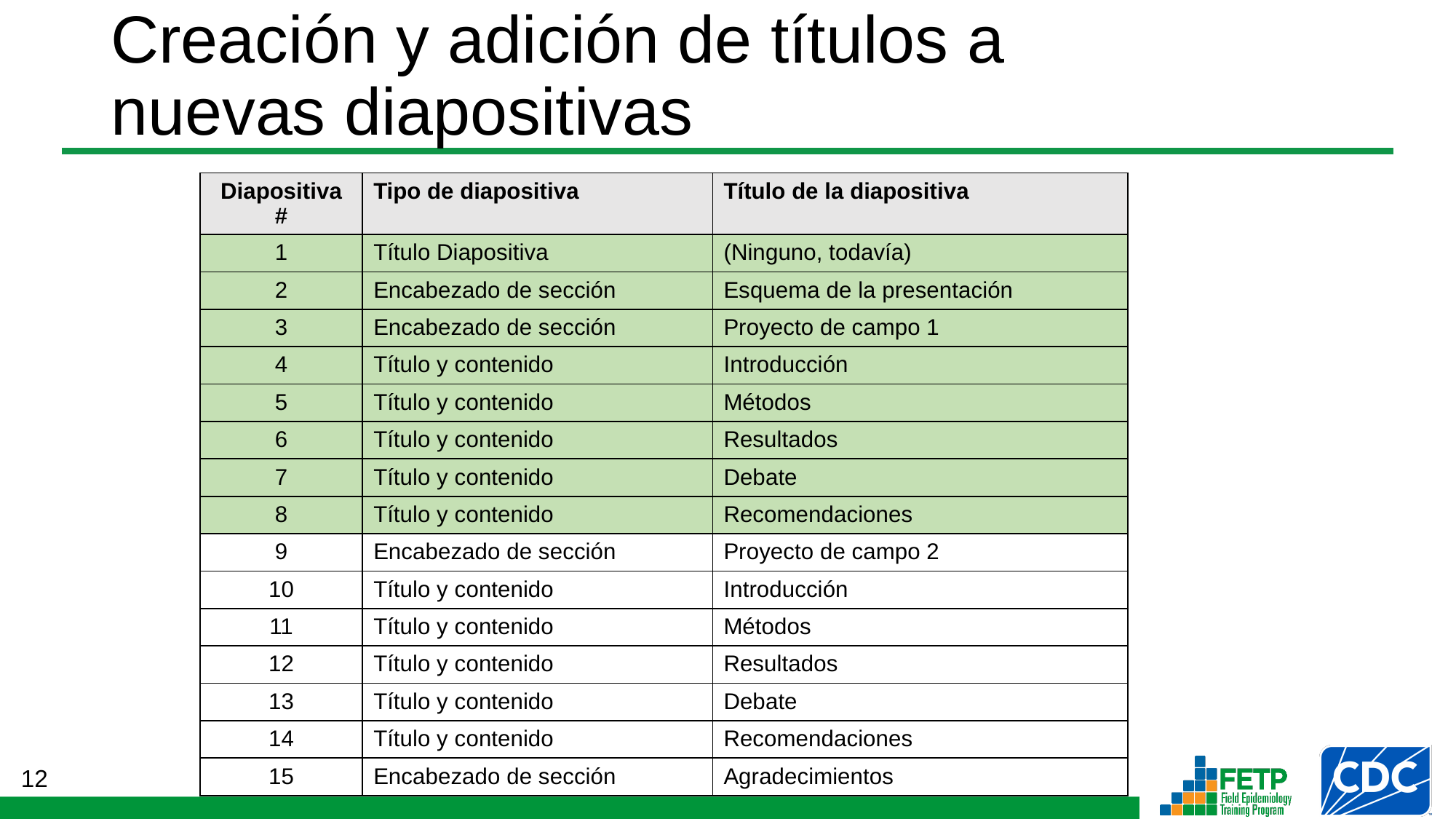

# Creación y adición de títulos a nuevas diapositivas
| Diapositiva # | Tipo de diapositiva | Título de la diapositiva |
| --- | --- | --- |
| 1 | Título Diapositiva | (Ninguno, todavía) |
| 2 | Encabezado de sección | Esquema de la presentación |
| 3 | Encabezado de sección | Proyecto de campo 1 |
| 4 | Título y contenido | Introducción |
| 5 | Título y contenido | Métodos |
| 6 | Título y contenido | Resultados |
| 7 | Título y contenido | Debate |
| 8 | Título y contenido | Recomendaciones |
| 9 | Encabezado de sección | Proyecto de campo 2 |
| 10 | Título y contenido | Introducción |
| 11 | Título y contenido | Métodos |
| 12 | Título y contenido | Resultados |
| 13 | Título y contenido | Debate |
| 14 | Título y contenido | Recomendaciones |
| 15 | Encabezado de sección | Agradecimientos |